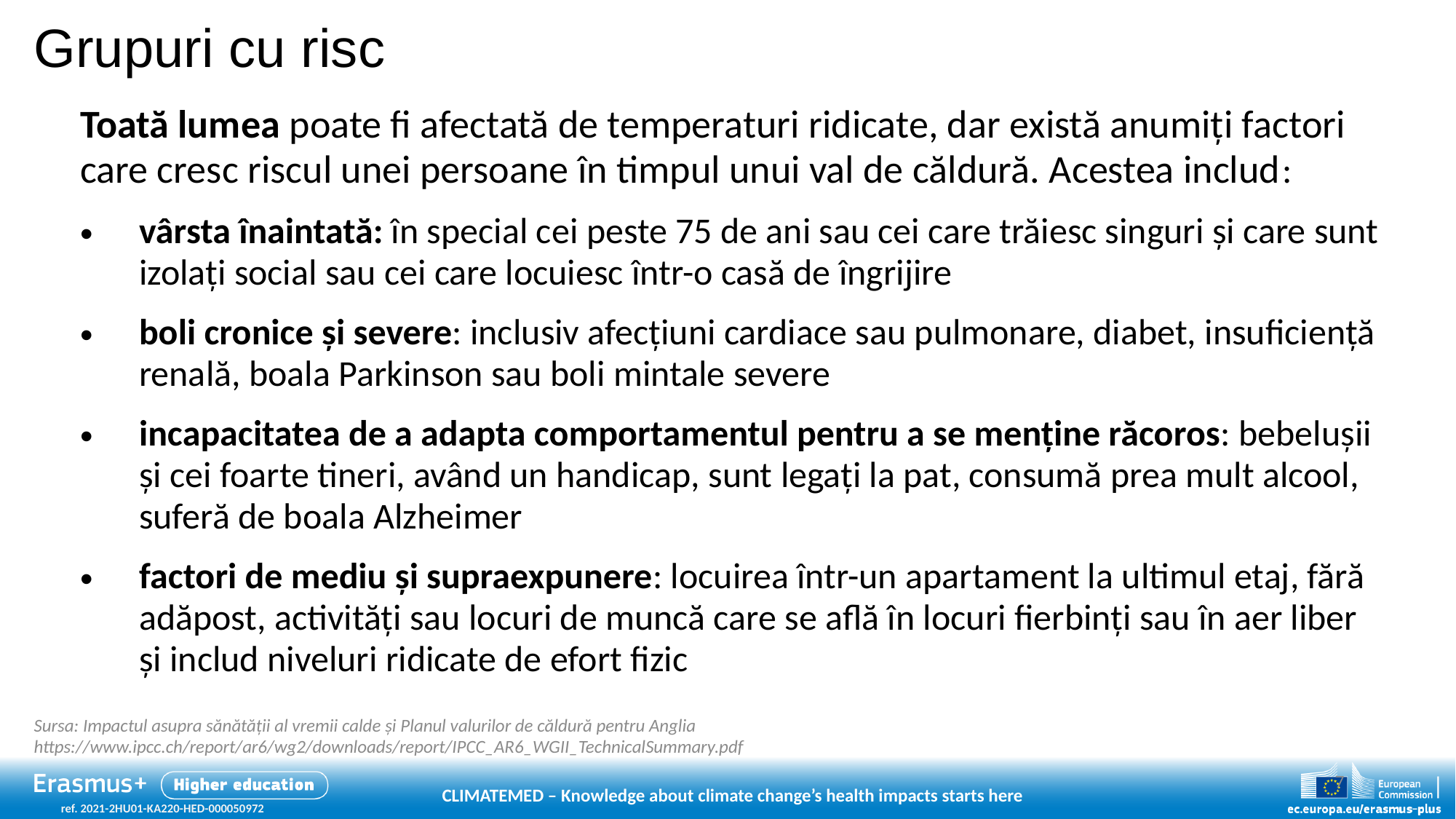

7
# Grupuri cu risc
Toată lumea poate fi afectată de temperaturi ridicate, dar există anumiți factori care cresc riscul unei persoane în timpul unui val de căldură. Acestea includ:
vârsta înaintată: în special cei peste 75 de ani sau cei care trăiesc singuri și care sunt izolați social sau cei care locuiesc într-o casă de îngrijire
boli cronice și severe: inclusiv afecțiuni cardiace sau pulmonare, diabet, insuficiență renală, boala Parkinson sau boli mintale severe
incapacitatea de a adapta comportamentul pentru a se menține răcoros: bebelușii și cei foarte tineri, având un handicap, sunt legați la pat, consumă prea mult alcool, suferă de boala Alzheimer
factori de mediu și supraexpunere: locuirea într-un apartament la ultimul etaj, fără adăpost, activități sau locuri de muncă care se află în locuri fierbinți sau în aer liber și includ niveluri ridicate de efort fizic

Sursa: Impactul asupra sănătății al vremii calde și Planul valurilor de căldură pentru Anglia https://www.ipcc.ch/report/ar6/wg2/downloads/report/IPCC_AR6_WGII_TechnicalSummary.pdf